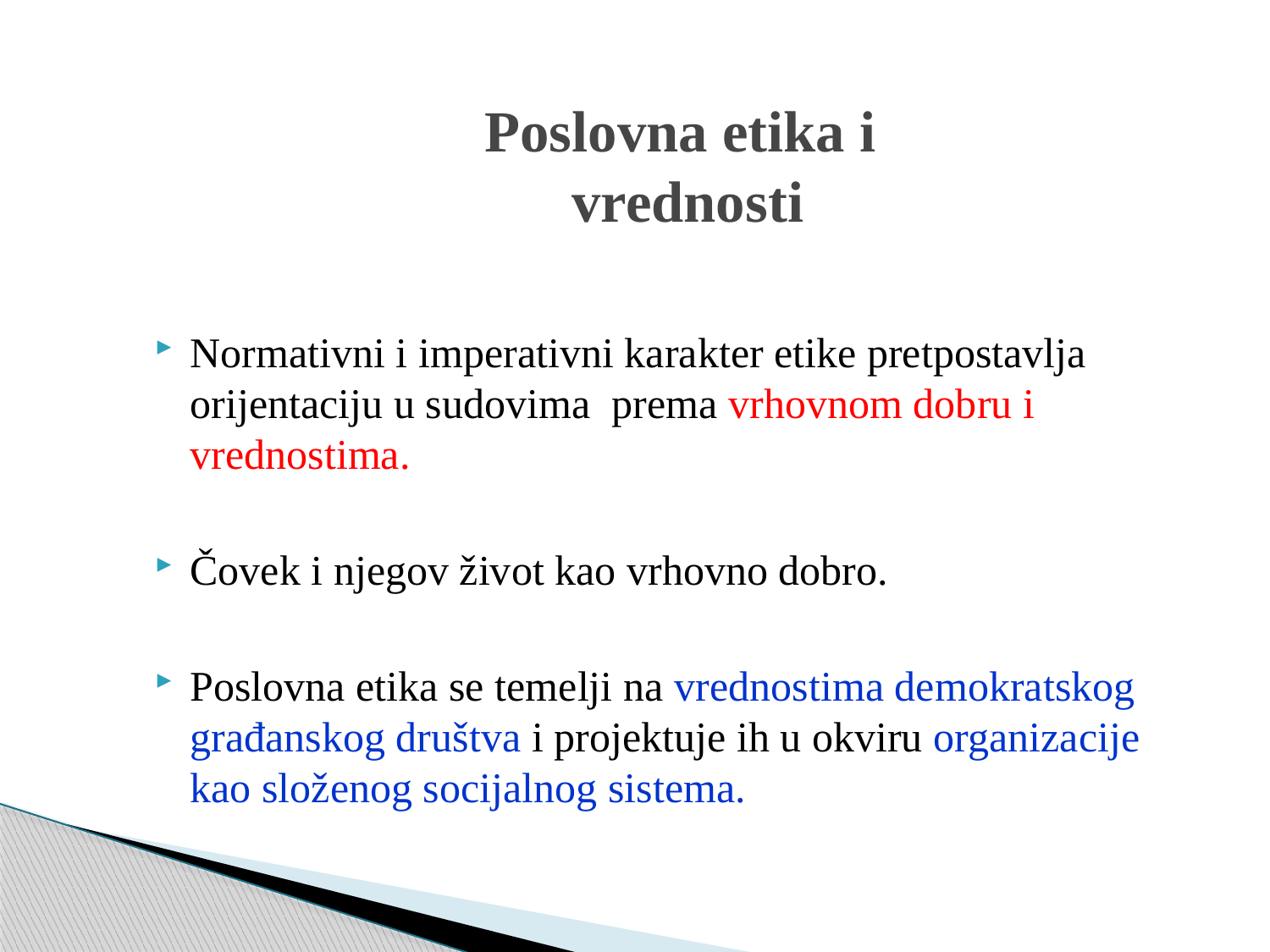

# Poslovna etika i vrednosti

Normativni i imperativni karakter etike pretpostavlja orijentaciju u sudovima  prema vrhovnom dobru i vrednostima.

Čovek i njegov život kao vrhovno dobro.

Poslovna etika se temelji na vrednostima demokratskog građanskog društva i projektuje ih u okviru organizacije kao složenog socijalnog sistema.